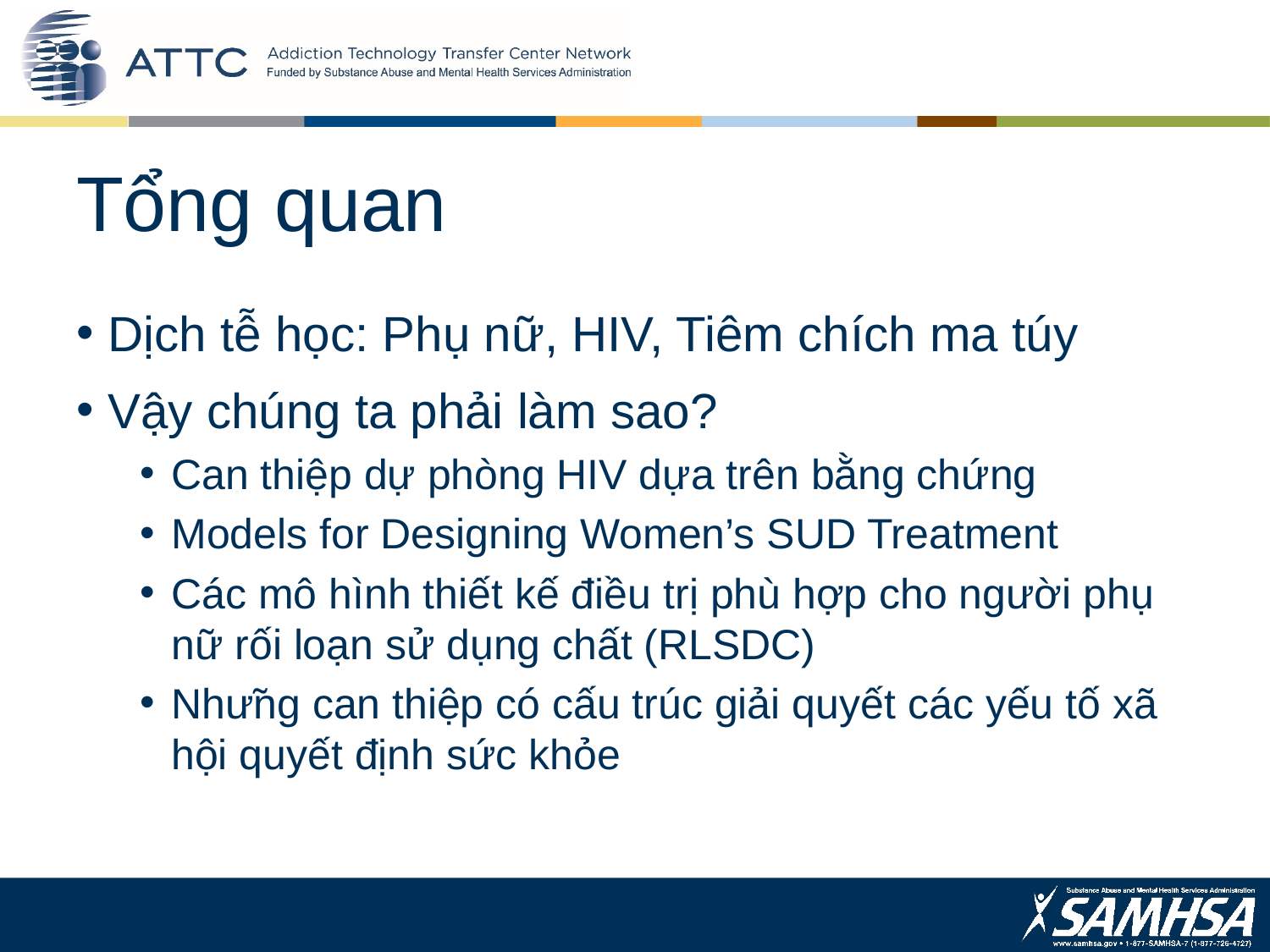

# Tổng quan
Dịch tễ học: Phụ nữ, HIV, Tiêm chích ma túy
Vậy chúng ta phải làm sao?
Can thiệp dự phòng HIV dựa trên bằng chứng
Models for Designing Women’s SUD Treatment
Các mô hình thiết kế điều trị phù hợp cho người phụ nữ rối loạn sử dụng chất (RLSDC)
Những can thiệp có cấu trúc giải quyết các yếu tố xã hội quyết định sức khỏe